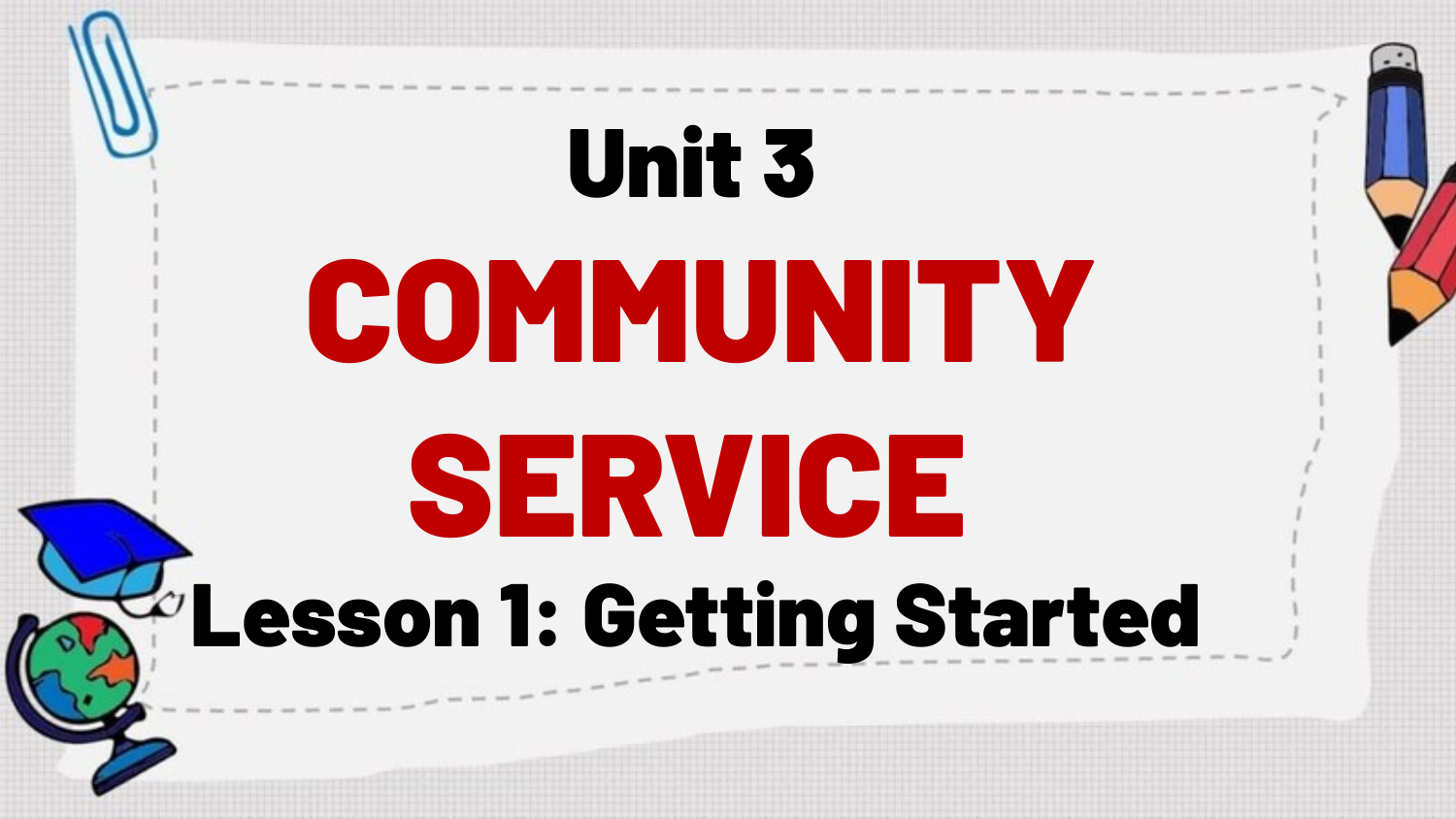

# Unit 3 COMMUNITY SERVICE
Lesson 1: Getting Started